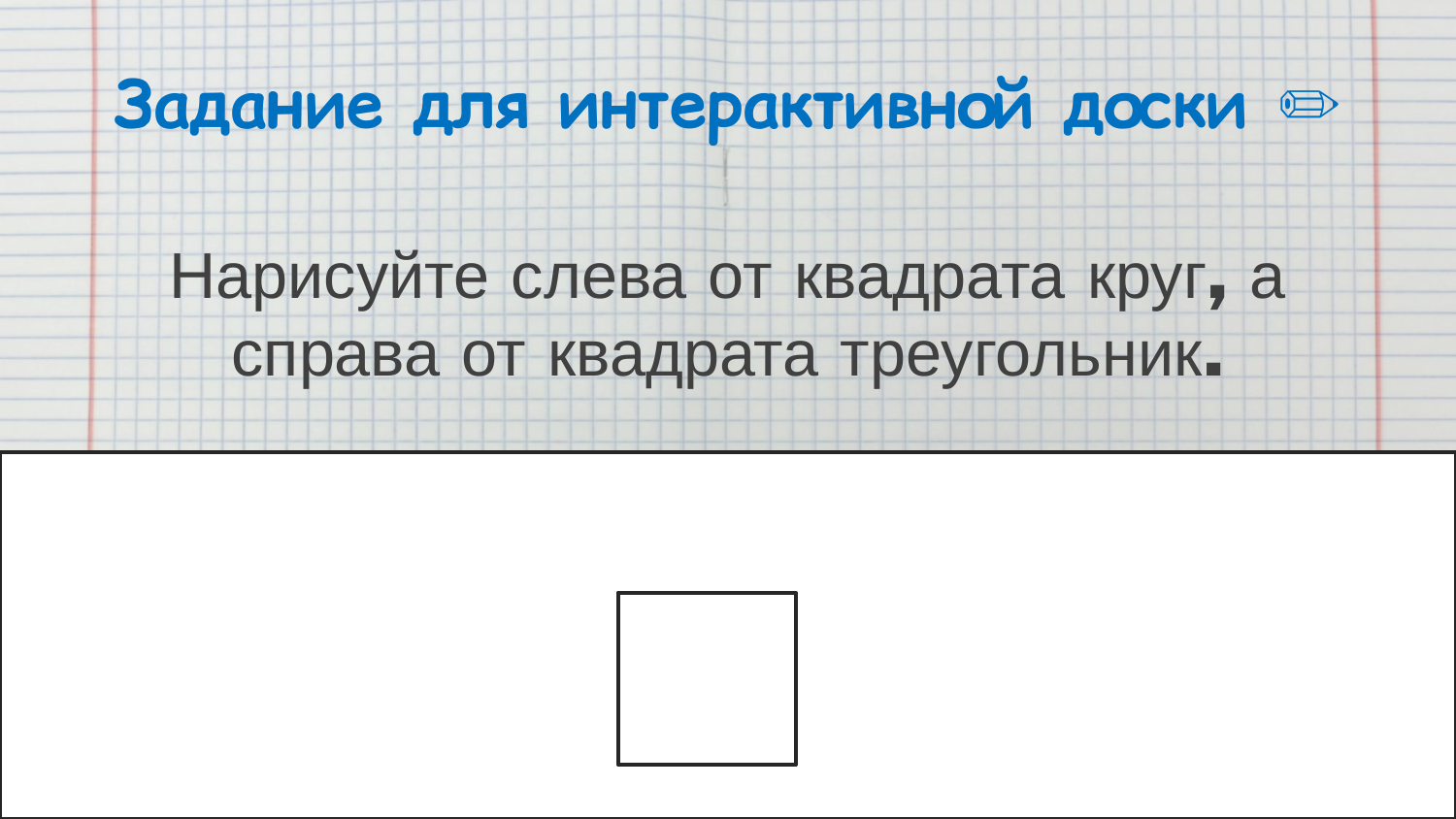

# Задание для интерактивной доски ✏
Нарисуйте слева от квадрата круг, а справа от квадрата треугольник.